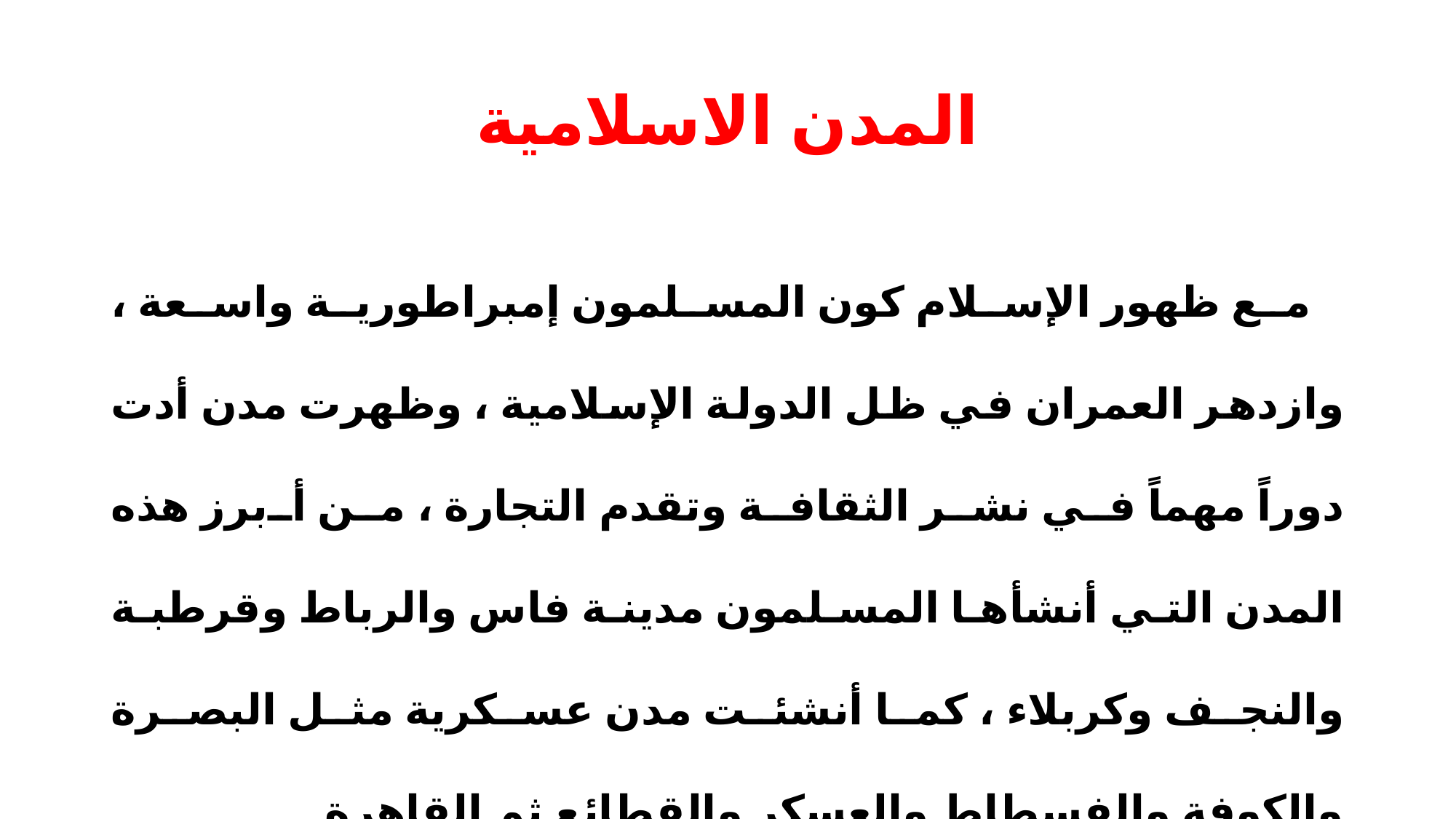

# المدن الاسلامية
   مع ظهور الإسلام كون المسلمون إمبراطورية واسعة ، وازدهر العمران في ظل الدولة الإسلامية ، وظهرت مدن أدت دوراً مهماً في نشر الثقافة وتقدم التجارة ، من أبرز هذه المدن التي أنشأها المسلمون مدينة فاس والرباط وقرطبة والنجف وكربلاء ، كما أنشئت مدن عسكرية مثل البصرة والكوفة والفسطاط والعسكر والقطائع ثم القاهرة .